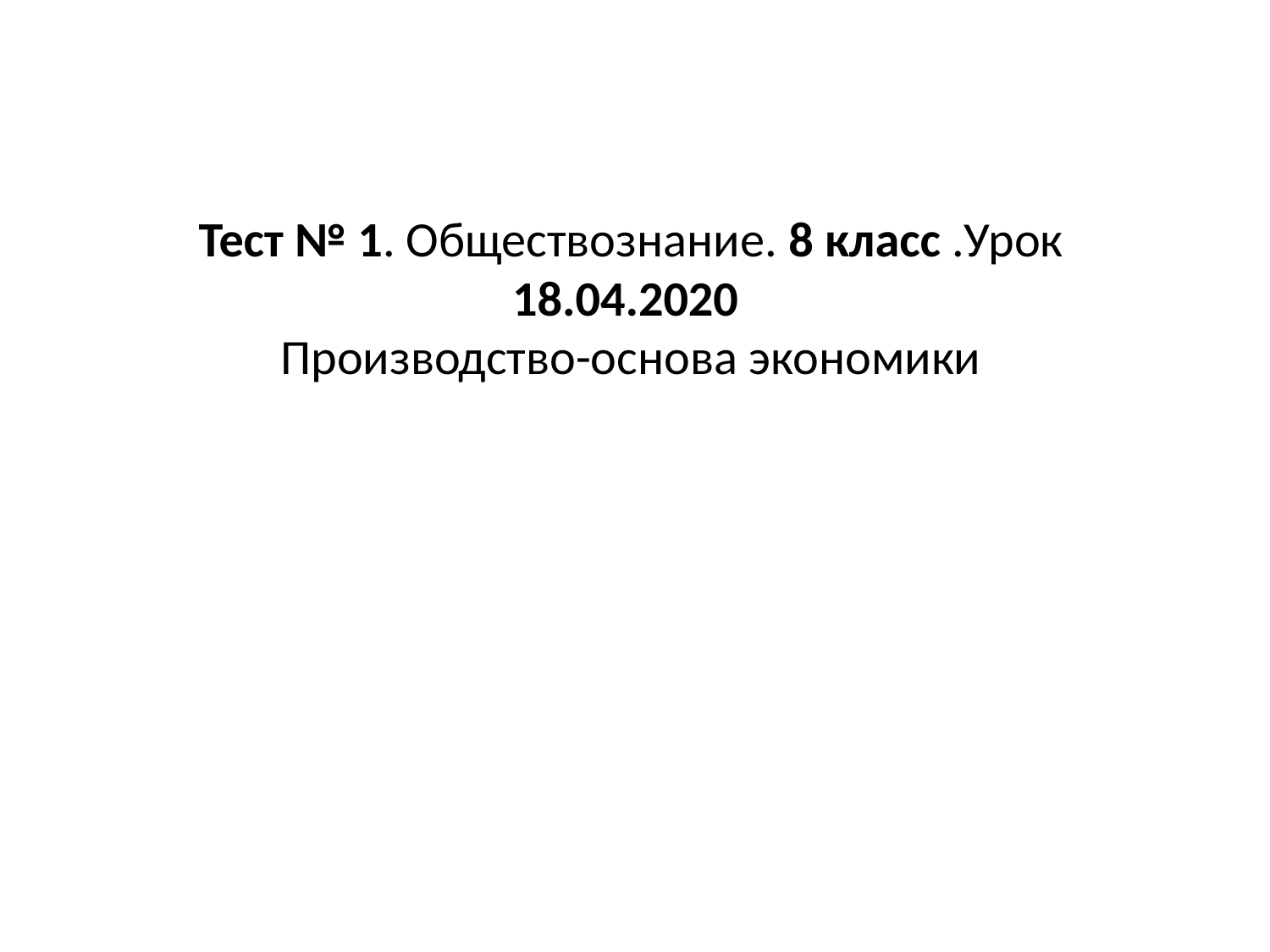

# Тест № 1. Обществознание. 8 класс .Урок 18.04.2020 Производство-основа экономики